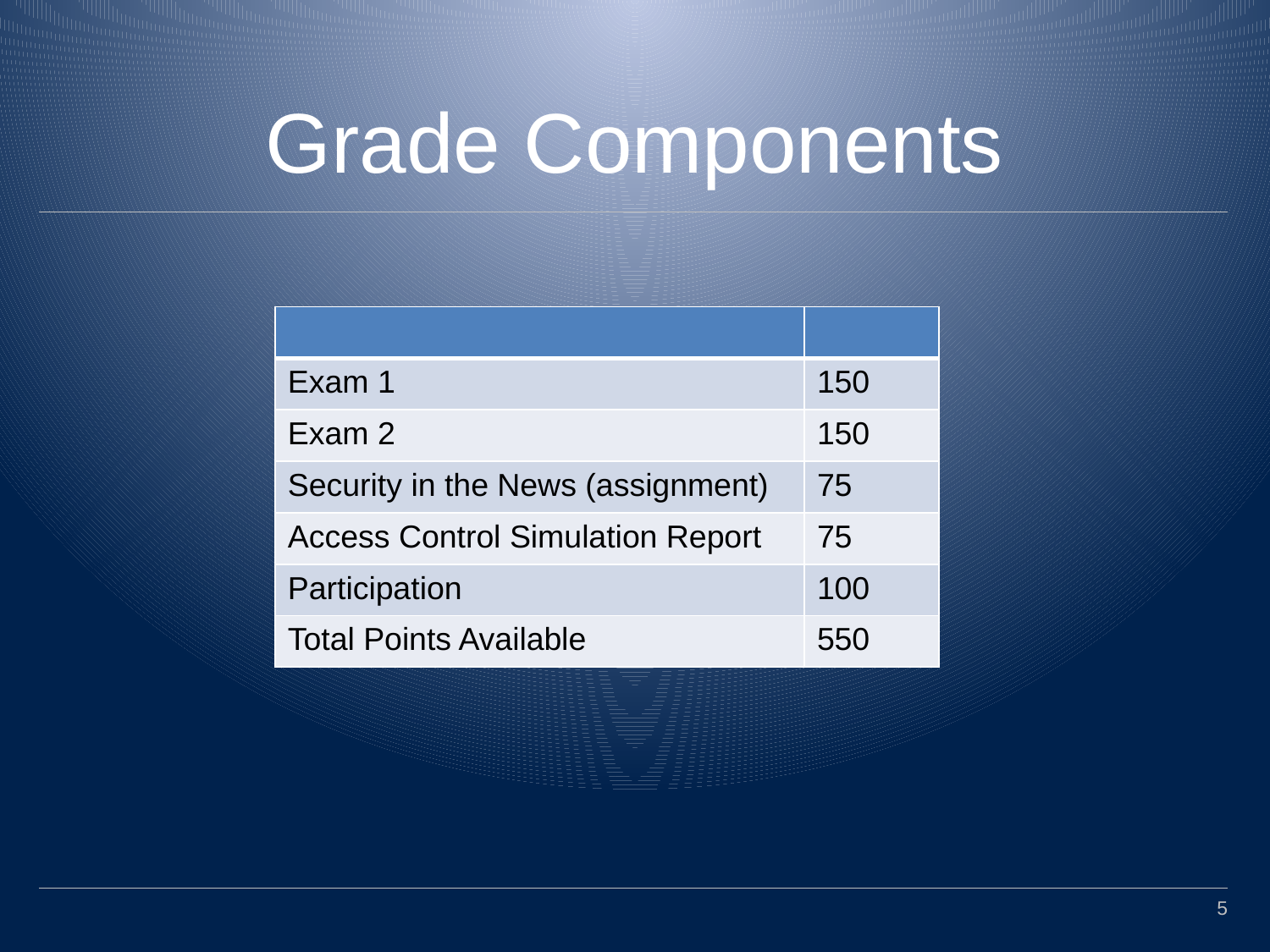

# Grade Components
|  |  |
| --- | --- |
| Exam 1 | 150 |
| Exam 2 | 150 |
| Security in the News (assignment) | 75 |
| Access Control Simulation Report | 75 |
| Participation | 100 |
| Total Points Available | 550 |
5